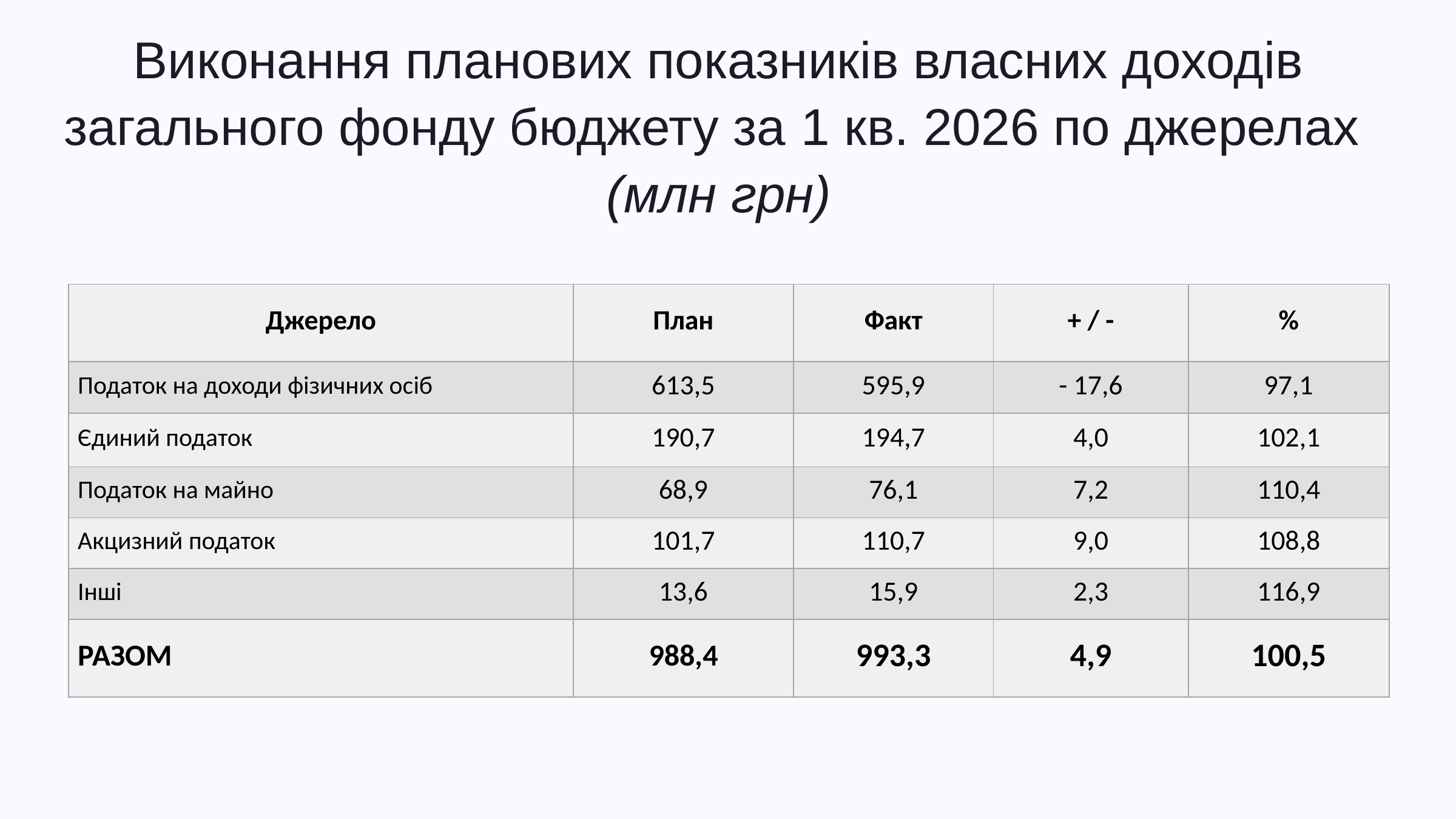

Виконання планових показників власних доходів загального фонду бюджету за 1 кв. 2026 по джерелах
(млн грн)
| Джерело | План | Факт | + / - | % |
| --- | --- | --- | --- | --- |
| Податок на доходи фізичних осіб | 613,5 | 595,9 | - 17,6 | 97,1 |
| Єдиний податок | 190,7 | 194,7 | 4,0 | 102,1 |
| Податок на майно | 68,9 | 76,1 | 7,2 | 110,4 |
| Акцизний податок | 101,7 | 110,7 | 9,0 | 108,8 |
| Інші | 13,6 | 15,9 | 2,3 | 116,9 |
| РАЗОМ | 988,4 | 993,3 | 4,9 | 100,5 |